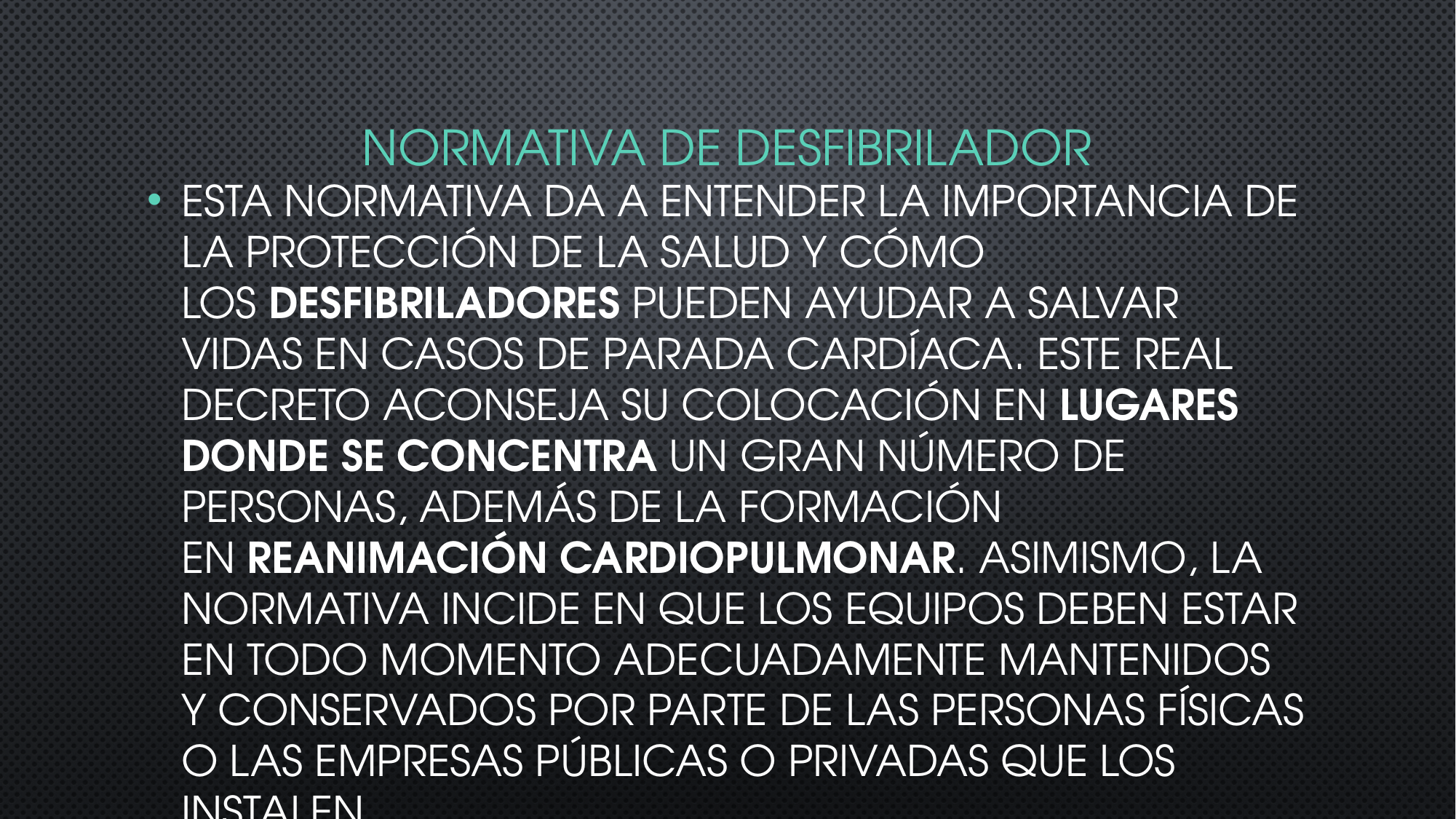

# NORMATIVA DE DESFIBRILADOR
Esta normativa da a entender la importancia de la protección de la salud y cómo los desfibriladores pueden ayudar a salvar vidas en casos de parada cardíaca. Este Real Decreto aconseja su colocación en lugares donde se concentra un gran número de personas, además de la formación en reanimación cardiopulmonar. Asimismo, la normativa incide en que los equipos deben estar en todo momento adecuadamente mantenidos y conservados por parte de las personas físicas o las empresas públicas o privadas que los instalen.